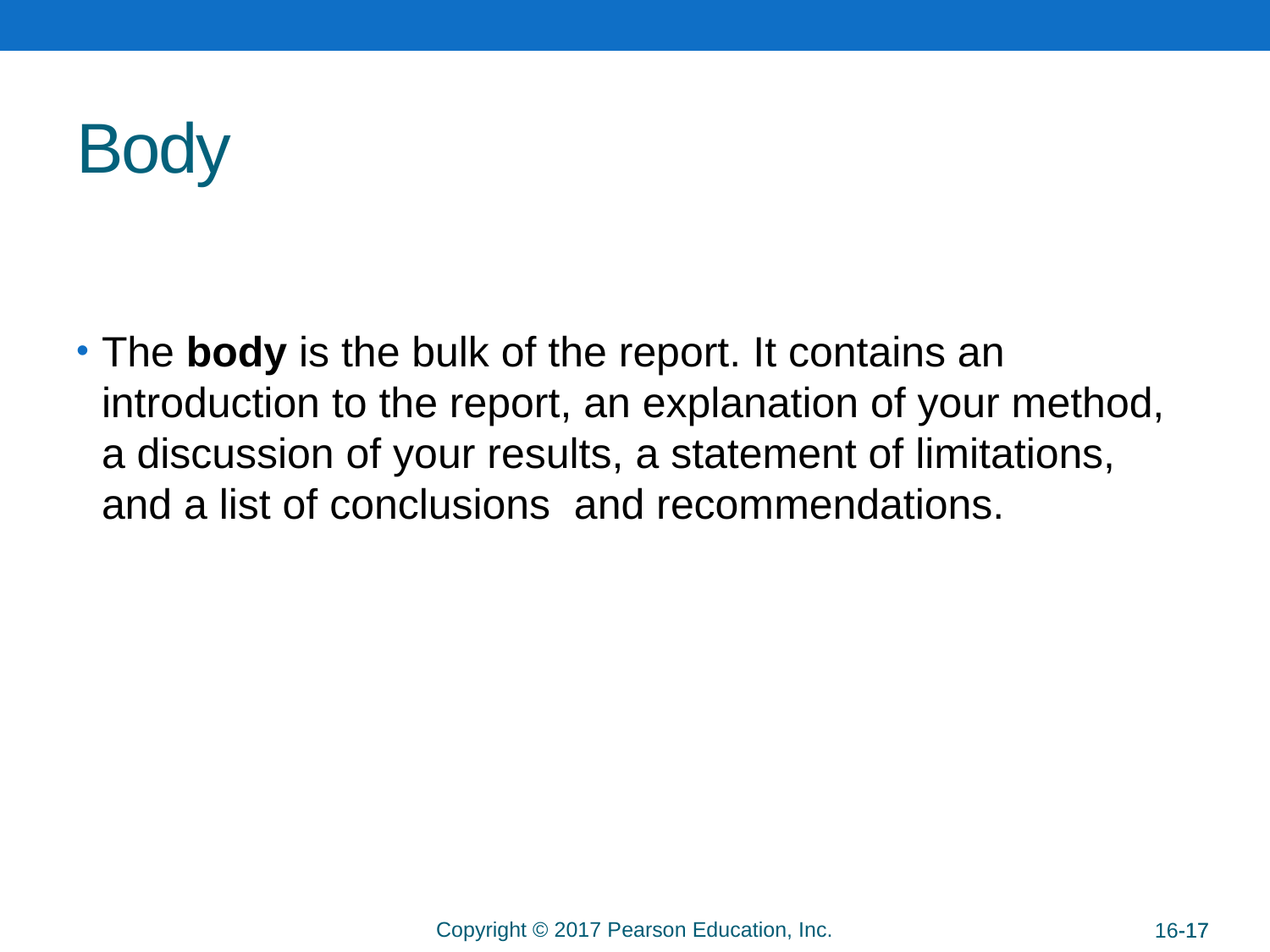

# Body
The body is the bulk of the report. It contains an introduction to the report, an explanation of your method, a discussion of your results, a statement of limitations, and a list of conclusions  and recommendations.